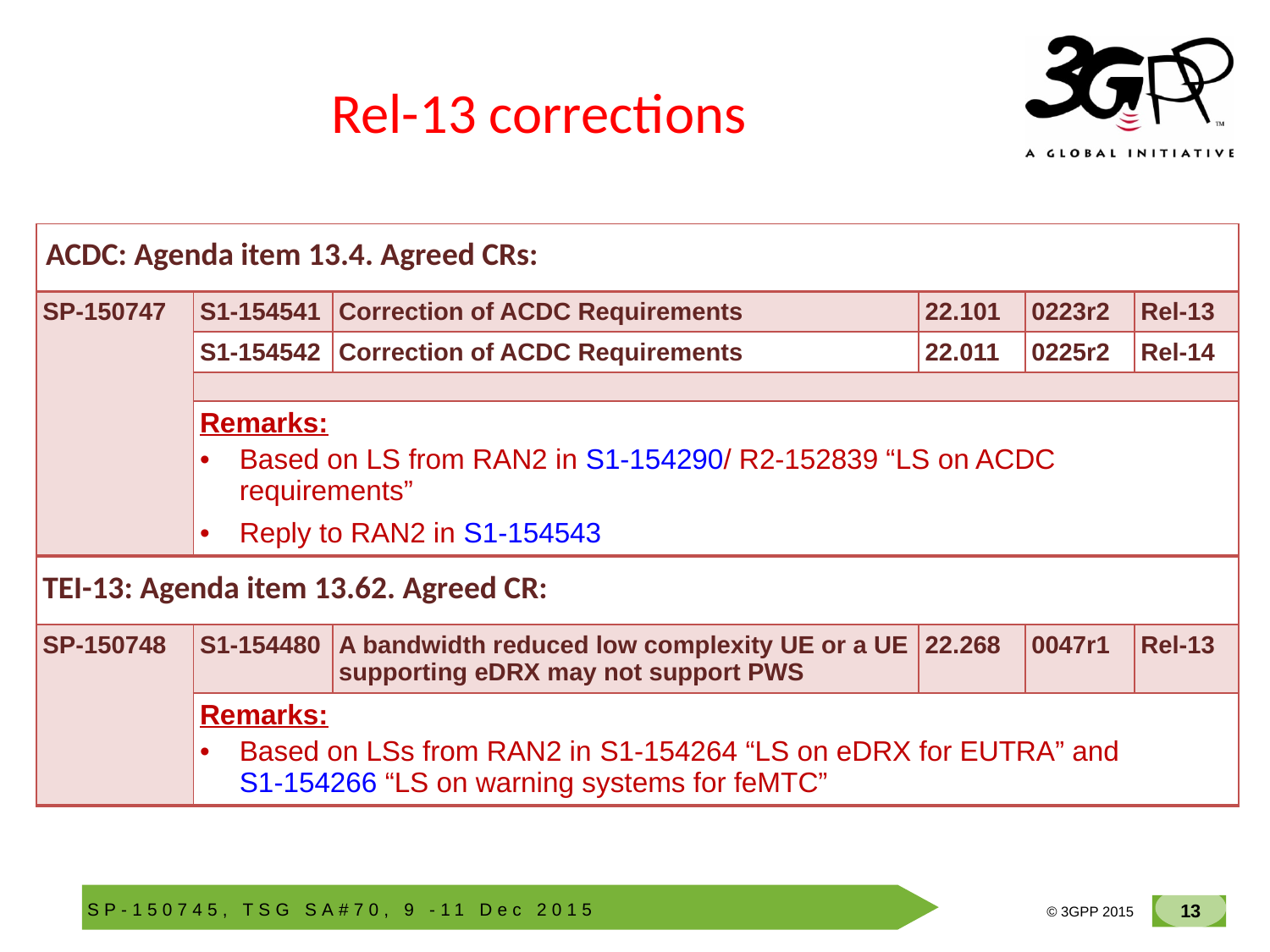

# Rel-13 corrections
| ACDC: Agenda item 13.4. Agreed CRs: |  |  |  |  |  |
| --- | --- | --- | --- | --- | --- |
| SP-150747 | S1-154541 | Correction of ACDC Requirements | 22.101 | 0223r2 | Rel-13 |
|  | S1-154542 | Correction of ACDC Requirements | 22.011 | 0225r2 | Rel-14 |
|  |  |  |  |  |  |
|  | Remarks: Based on LS from RAN2 in S1-154290/ R2-152839 “LS on ACDC requirements” Reply to RAN2 in S1-154543 |  |  |  |  |
|  |  |  |  |  |  |
| TEI-13: Agenda item 13.62. Agreed CR: |  |  |  |  |  |
| SP-150748 | S1-154480 | A bandwidth reduced low complexity UE or a UE supporting eDRX may not support PWS | 22.268 | 0047r1 | Rel-13 |
|  | Remarks: Based on LSs from RAN2 in S1-154264 “LS on eDRX for EUTRA” and S1-154266 “LS on warning systems for feMTC” |  |  |  |  |
|  |  |  |  |  |  |